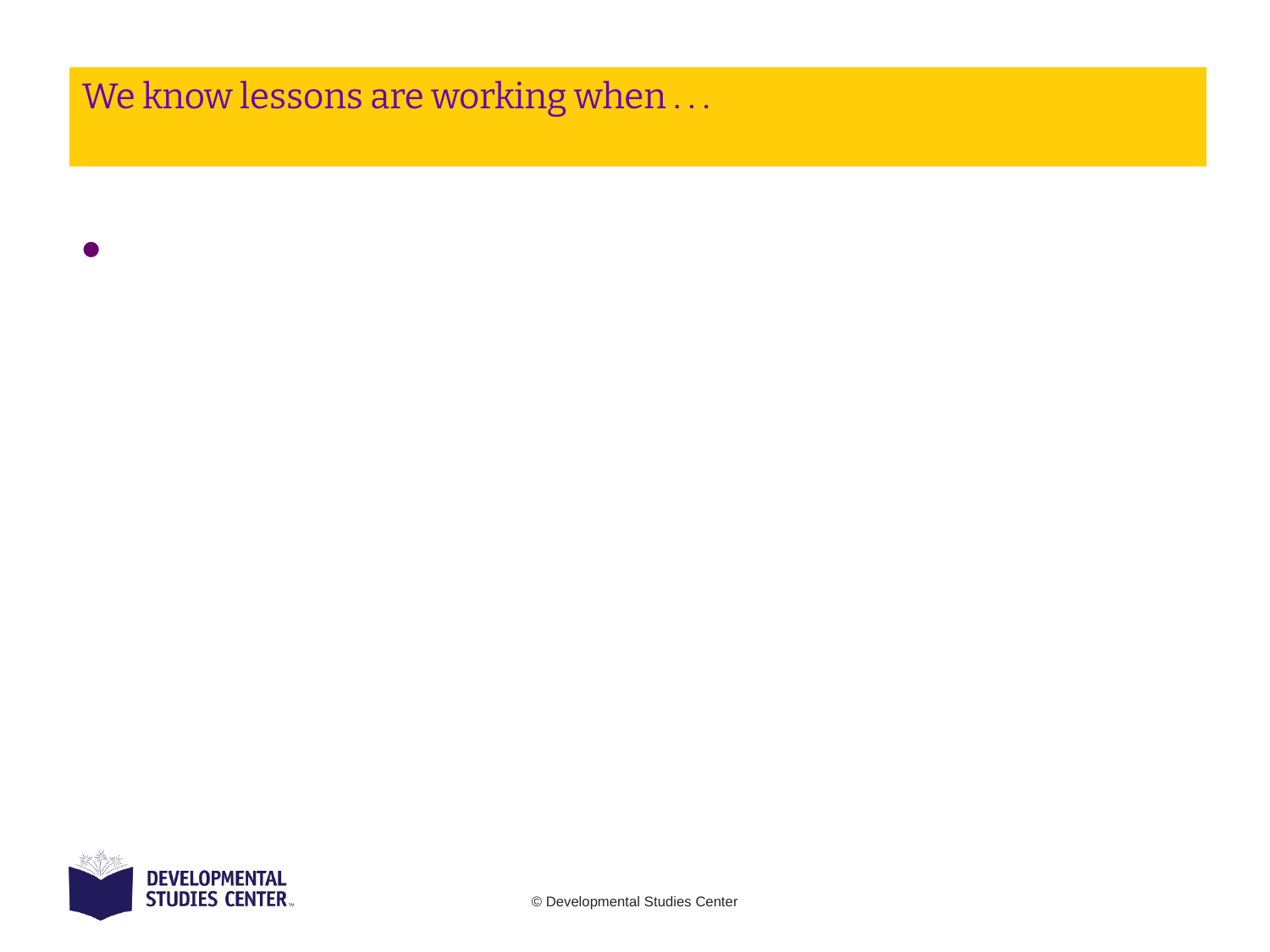

# We know lessons are working when . . .
•